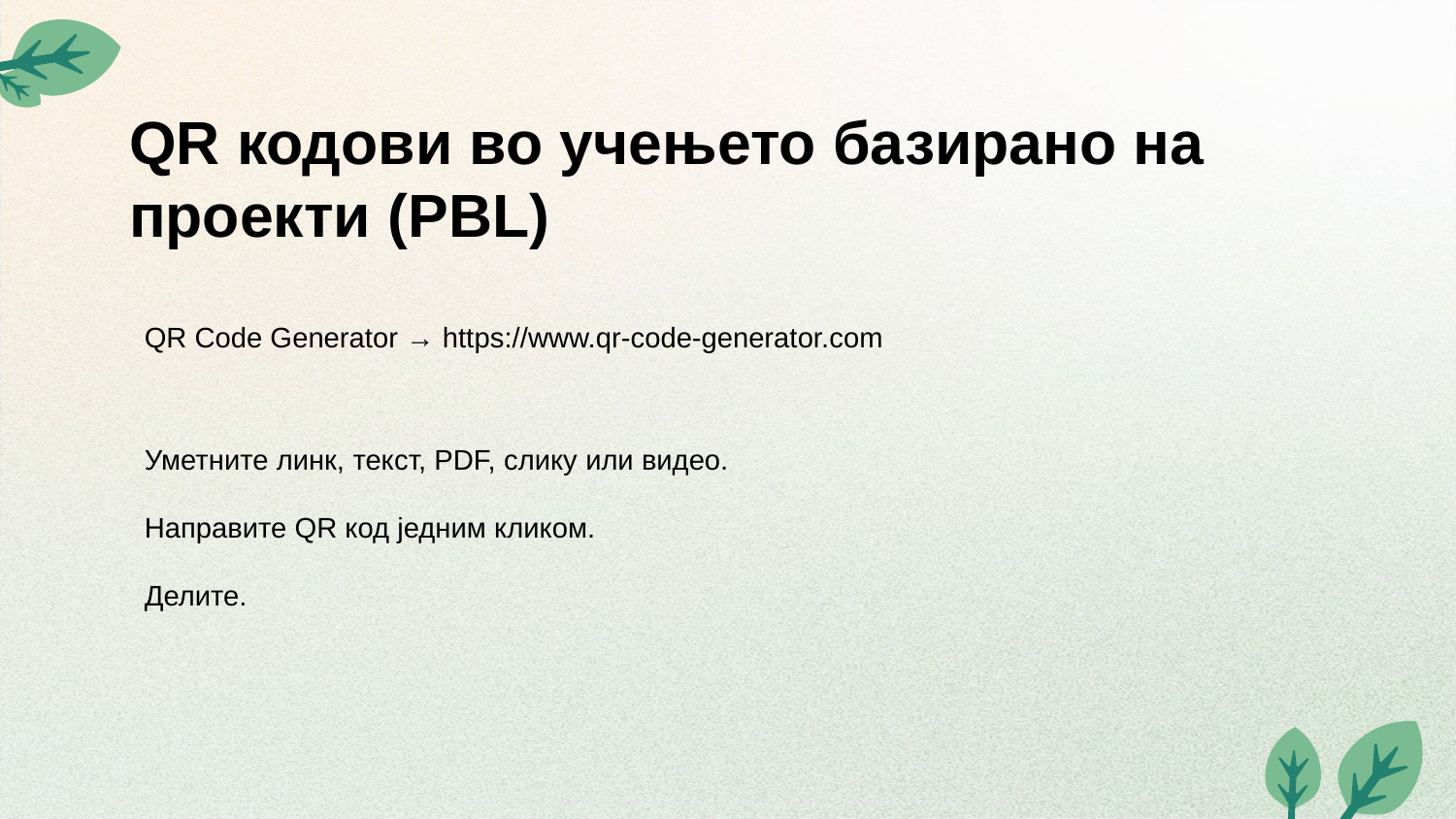

# QR кодови во учењето базирано на проекти (PBL)
QR Code Generator → https://www.qr-code-generator.com
Уметните линк, текст, PDF, слику или видео.

Направите QR код једним кликом.

Делите.